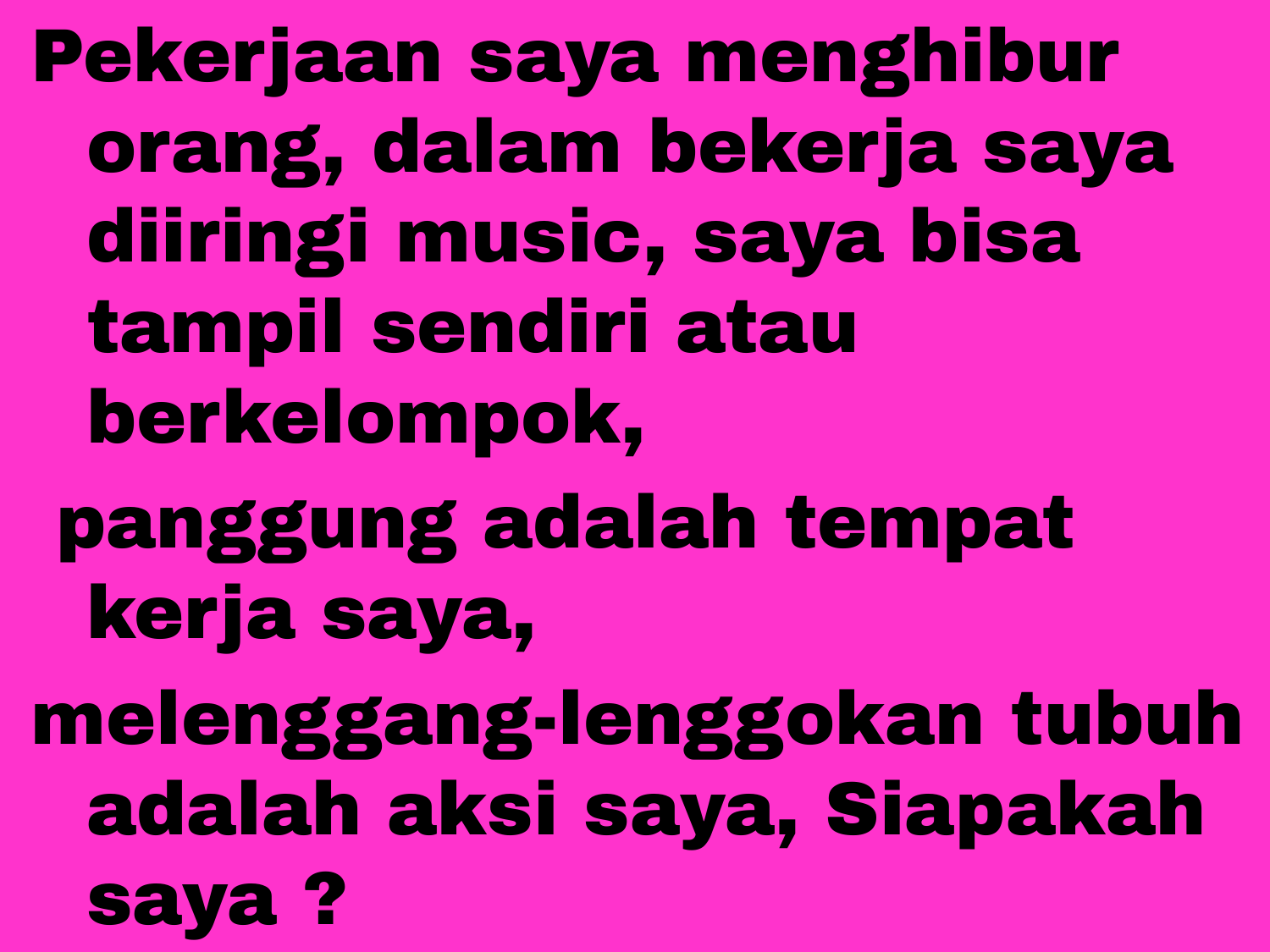

Pekerjaan saya menghibur orang, dalam bekerja saya diiringi music, saya bisa tampil sendiri atau berkelompok,
 panggung adalah tempat kerja saya,
melenggang-lenggokan tubuh adalah aksi saya, Siapakah saya ?

# .